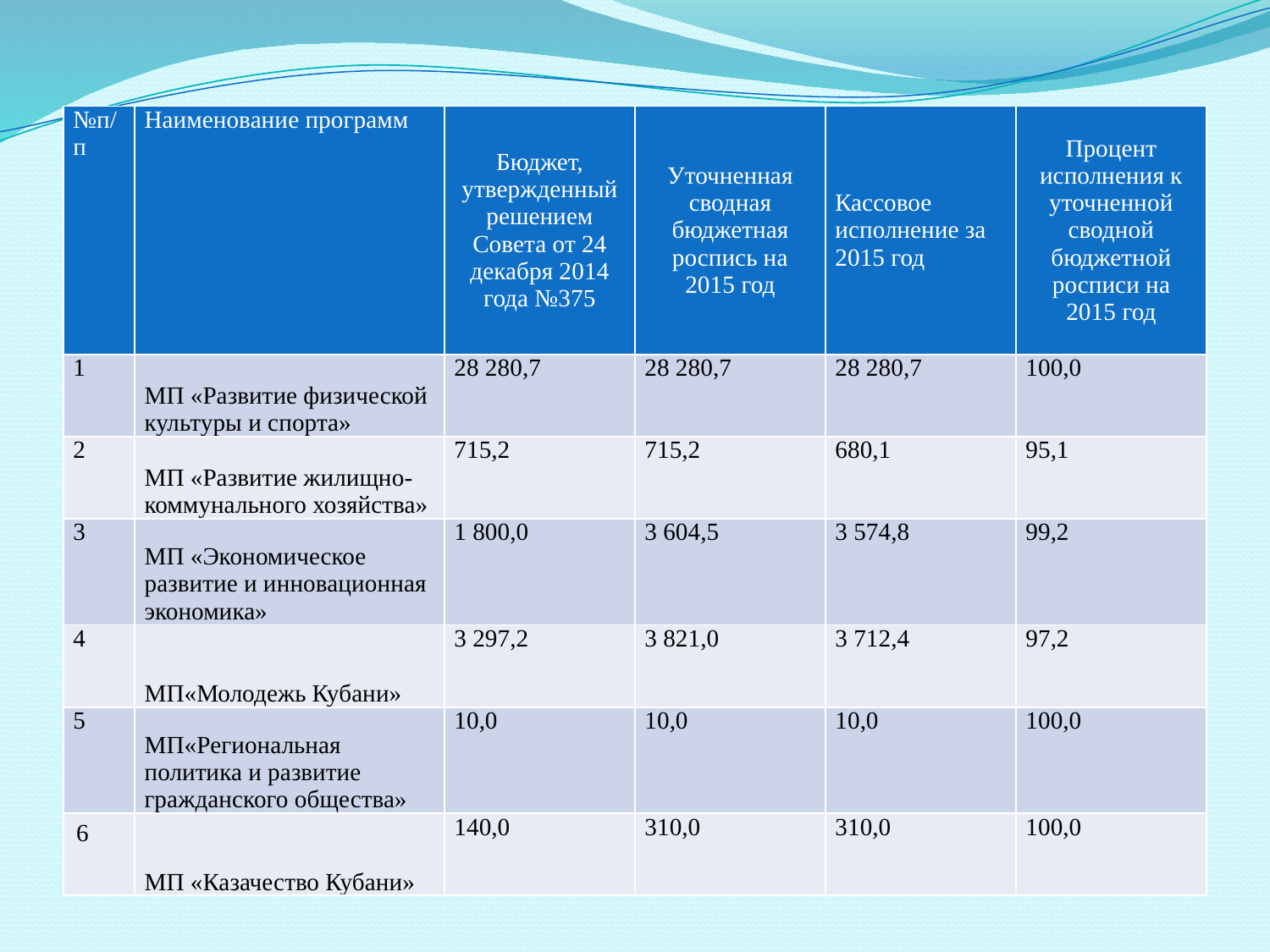

| №п/п | Наименование программ | Бюджет, утвержденный решением Совета от 24 декабря 2014 года №375 | Уточненная сводная бюджетная роспись на 2015 год | Кассовое исполнение за 2015 год | Процент исполнения к уточненной сводной бюджетной росписи на 2015 год |
| --- | --- | --- | --- | --- | --- |
| 1 | МП «Развитие физической культуры и спорта» | 28 280,7 | 28 280,7 | 28 280,7 | 100,0 |
| 2 | МП «Развитие жилищно-коммунального хозяйства» | 715,2 | 715,2 | 680,1 | 95,1 |
| 3 | МП «Экономическое развитие и инновационная экономика» | 1 800,0 | 3 604,5 | 3 574,8 | 99,2 |
| 4 | МП«Молодежь Кубани» | 3 297,2 | 3 821,0 | 3 712,4 | 97,2 |
| 5 | МП«Региональная политика и развитие гражданского общества» | 10,0 | 10,0 | 10,0 | 100,0 |
| 6 | МП «Казачество Кубани» | 140,0 | 310,0 | 310,0 | 100,0 |